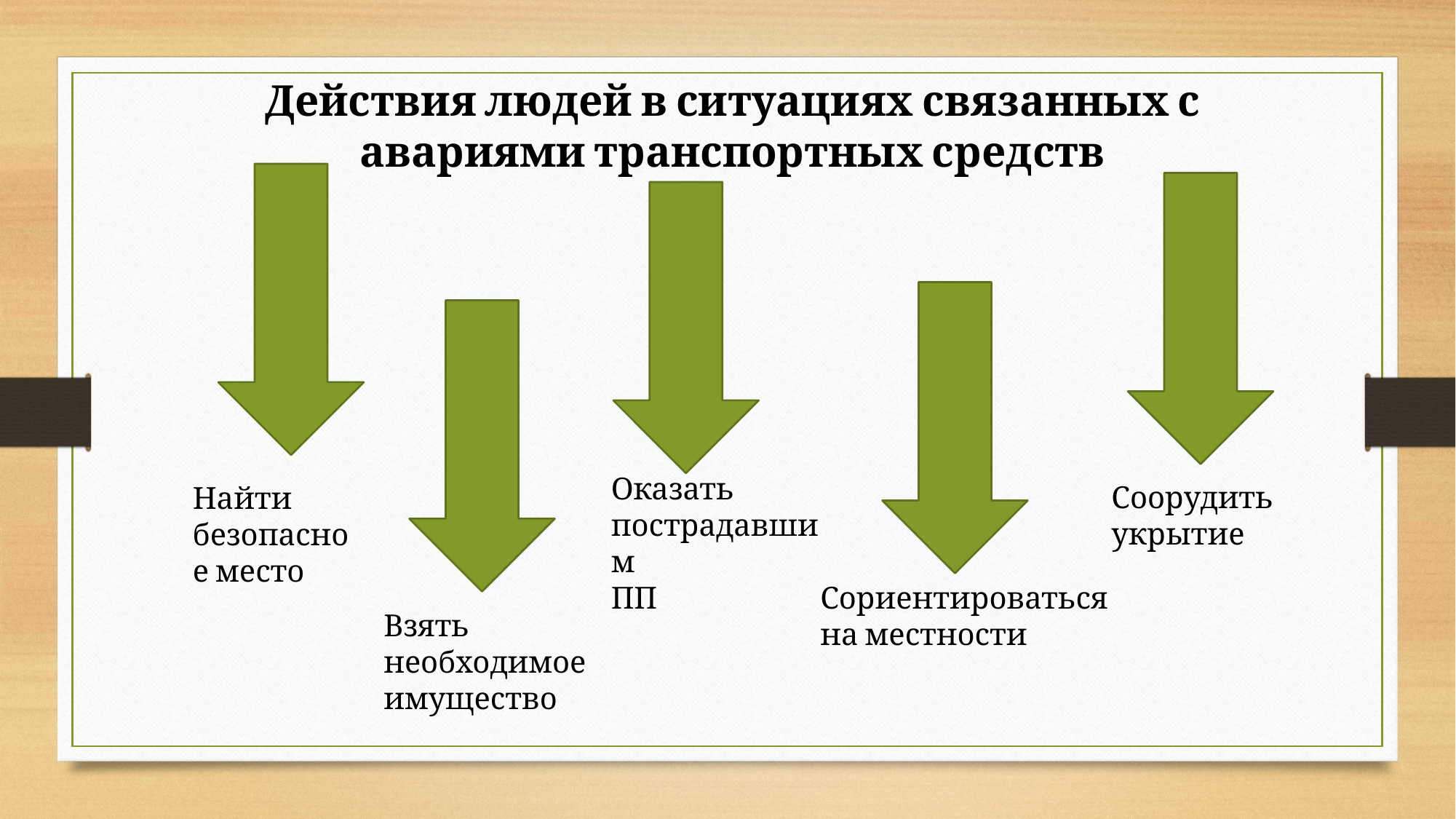

Действия людей в ситуациях связанных с авариями транспортных средств

Оказать пострадавшим
ПП
Найти безопасное место

Соорудить
укрытие
Сориентироваться на местности
Взять необходимое имущество